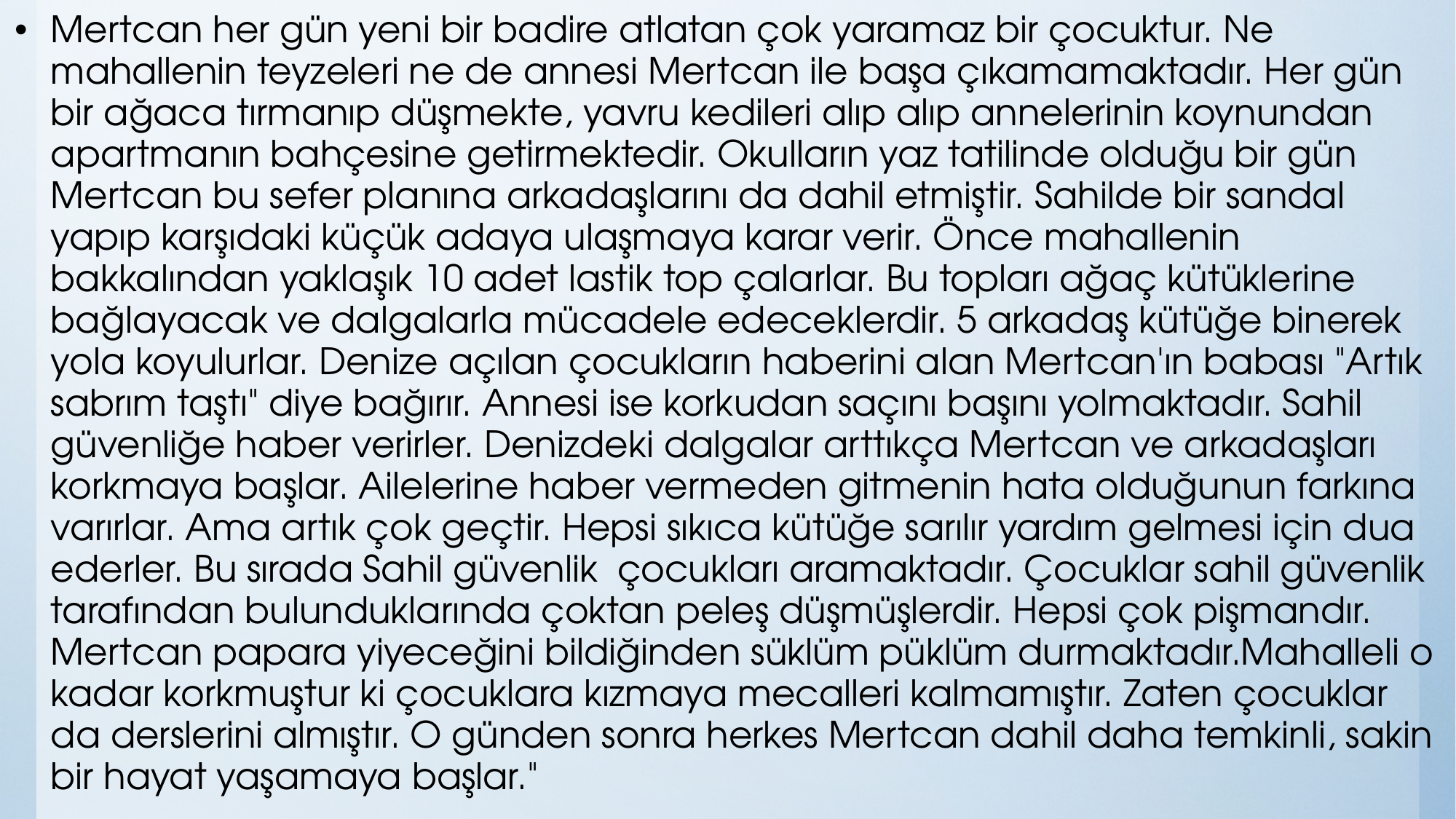

Mertcan her gün yeni bir badire atlatan çok yaramaz bir çocuktur. Ne mahallenin teyzeleri ne de annesi Mertcan ile başa çıkamamaktadır. Her gün bir ağaca tırmanıp düşmekte, yavru kedileri alıp alıp annelerinin koynundan apartmanın bahçesine getirmektedir. Okulların yaz tatilinde olduğu bir gün Mertcan bu sefer planına arkadaşlarını da dahil etmiştir. Sahilde bir sandal yapıp karşıdaki küçük adaya ulaşmaya karar verir. Önce mahallenin bakkalından yaklaşık 10 adet lastik top çalarlar. Bu topları ağaç kütüklerine bağlayacak ve dalgalarla mücadele edeceklerdir. 5 arkadaş kütüğe binerek yola koyulurlar. Denize açılan çocukların haberini alan Mertcan'ın babası "Artık sabrım taştı" diye bağırır. Annesi ise korkudan saçını başını yolmaktadır. Sahil güvenliğe haber verirler. Denizdeki dalgalar arttıkça Mertcan ve arkadaşları korkmaya başlar. Ailelerine haber vermeden gitmenin hata olduğunun farkına varırlar. Ama artık çok geçtir. Hepsi sıkıca kütüğe sarılır yardım gelmesi için dua ederler. Bu sırada Sahil güvenlik  çocukları aramaktadır. Çocuklar sahil güvenlik tarafından bulunduklarında çoktan peleş düşmüşlerdir. Hepsi çok pişmandır. Mertcan papara yiyeceğini bildiğinden süklüm püklüm durmaktadır.Mahalleli o kadar korkmuştur ki çocuklara kızmaya mecalleri kalmamıştır. Zaten çocuklar da derslerini almıştır. O günden sonra herkes Mertcan dahil daha temkinli, sakin bir hayat yaşamaya başlar."
#